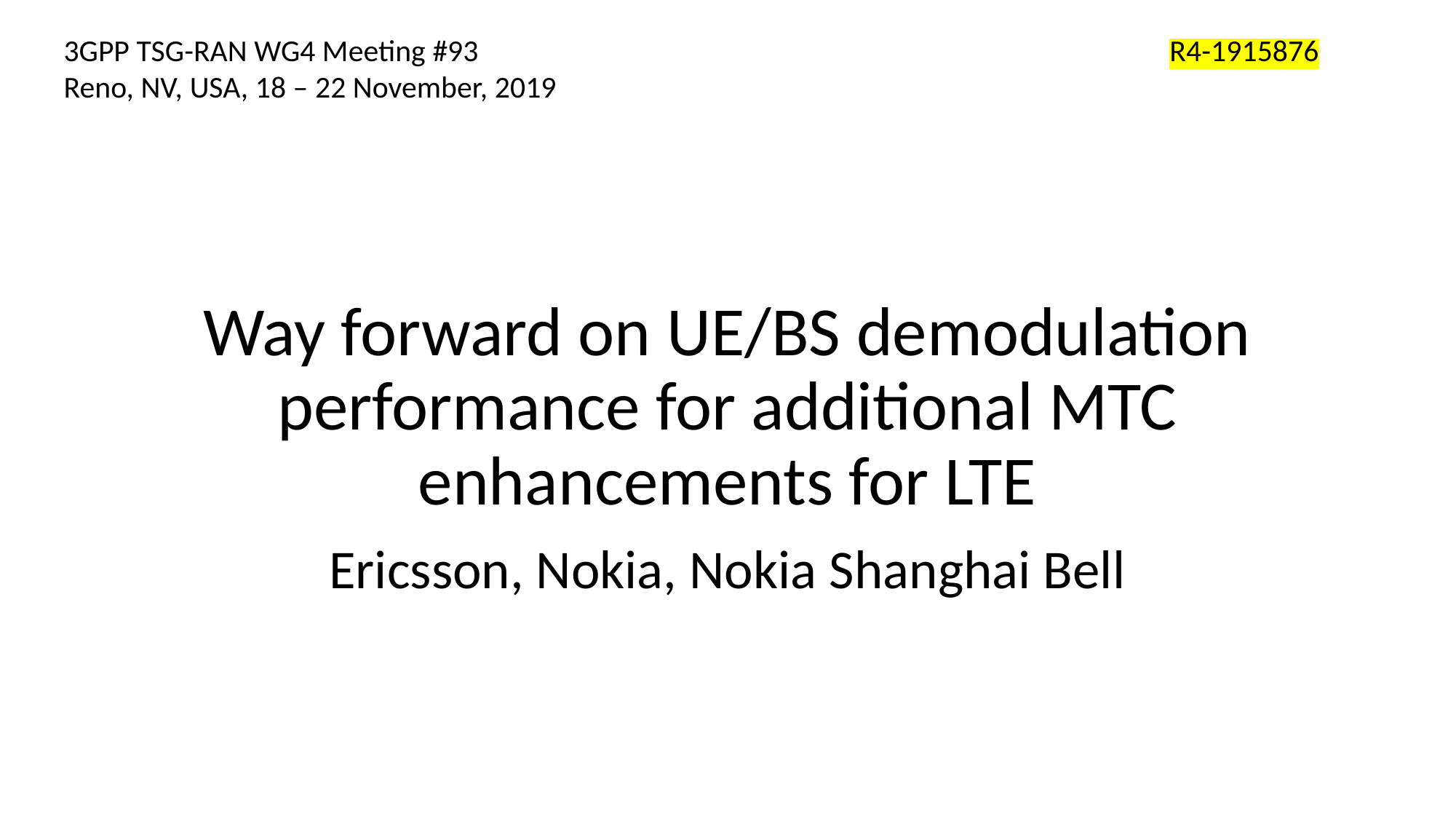

R4-1915876
3GPP TSG-RAN WG4 Meeting #93
Reno, NV, USA, 18 – 22 November, 2019
# Way forward on UE/BS demodulation performance for additional MTC enhancements for LTE
Ericsson, Nokia, Nokia Shanghai Bell